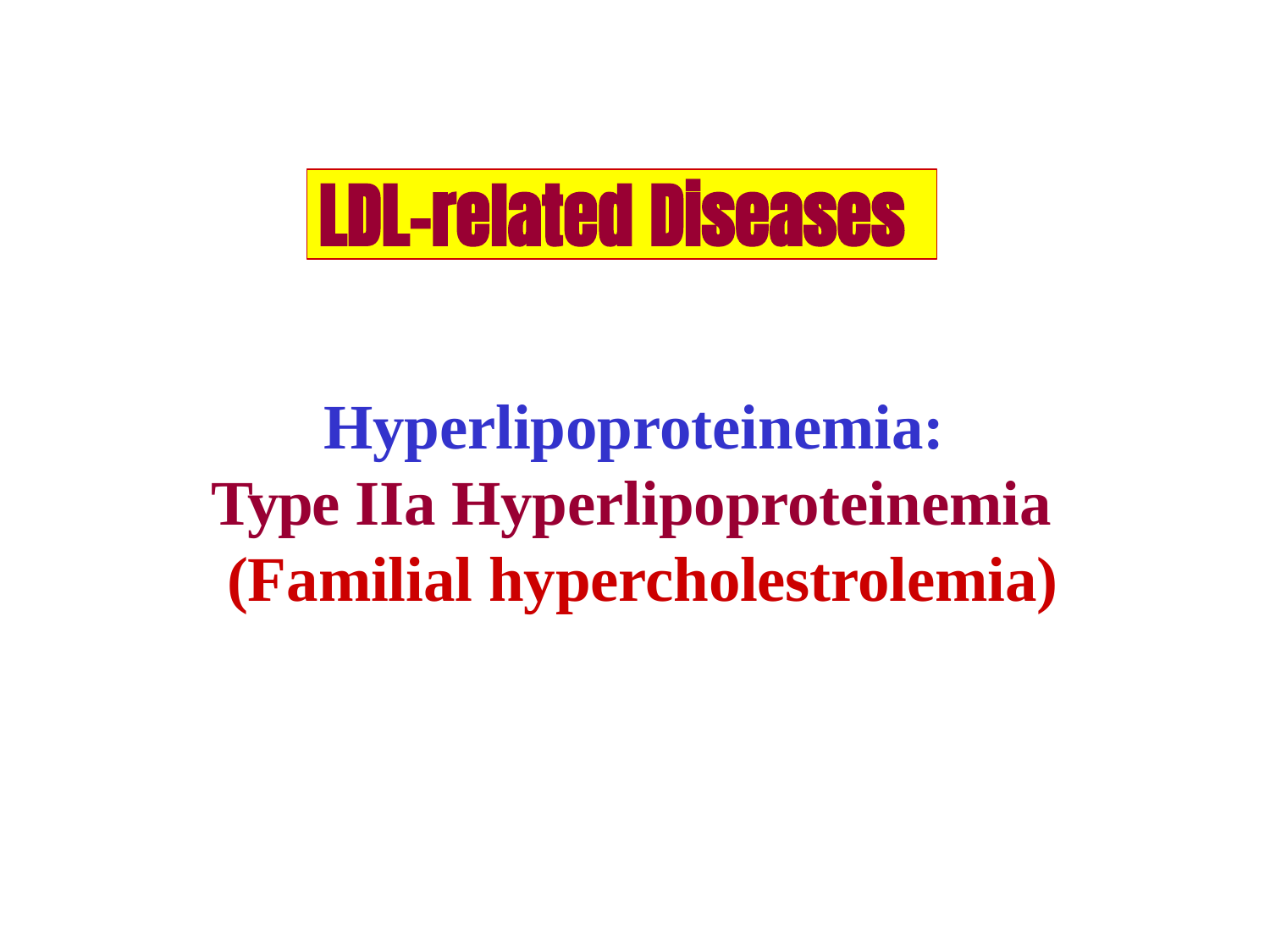

LDL-related Diseases
Hyperlipoproteinemia:  Type IIa Hyperlipoproteinemia  (Familial hypercholestrolemia)